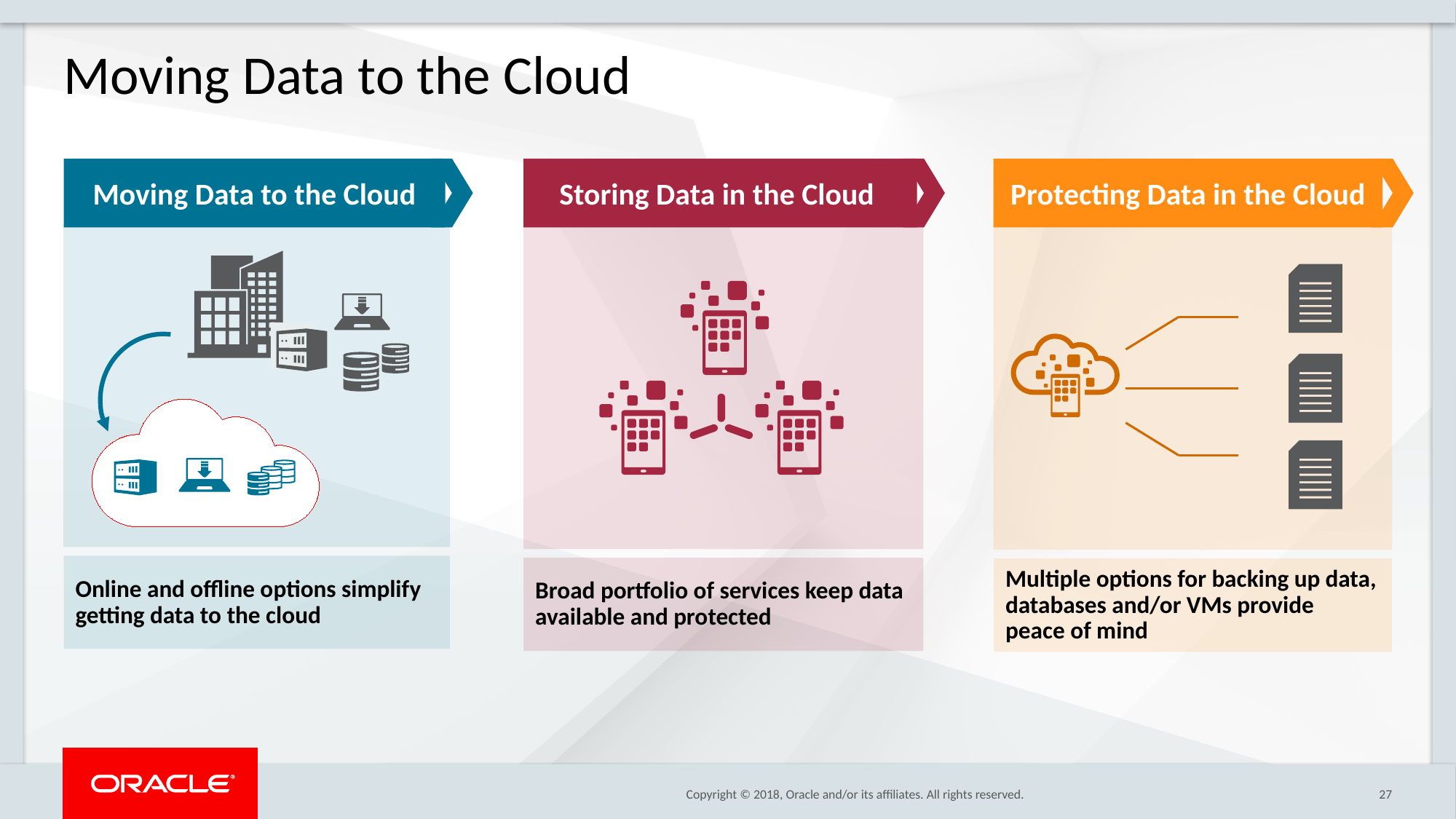

Moving Data to the Cloud
Storing Data in the Cloud
Moving Data to the Cloud

Storing Data in the Cloud

Protecting Data in the Cloud

Online and offline options simplify getting data to the cloud
Broad portfolio of services keep data available and protected
Multiple options for backing up data, databases and/or VMs provide
peace of mind
27